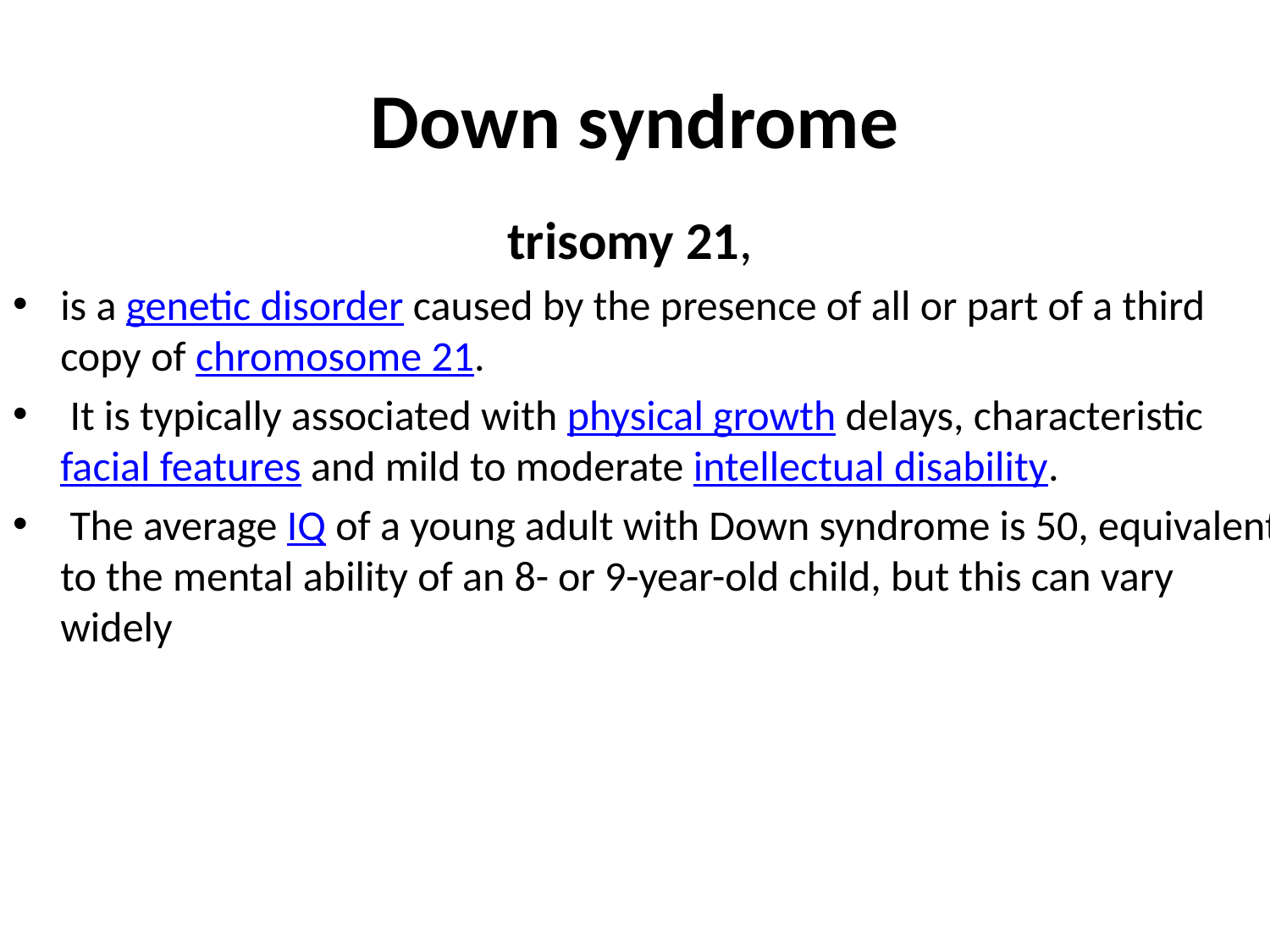

# Down syndrome
                                         trisomy 21,
is a genetic disorder caused by the presence of all or part of a third copy of chromosome 21.
 It is typically associated with physical growth delays, characteristic facial features and mild to moderate intellectual disability.
 The average IQ of a young adult with Down syndrome is 50, equivalent to the mental ability of an 8- or 9-year-old child, but this can vary widely